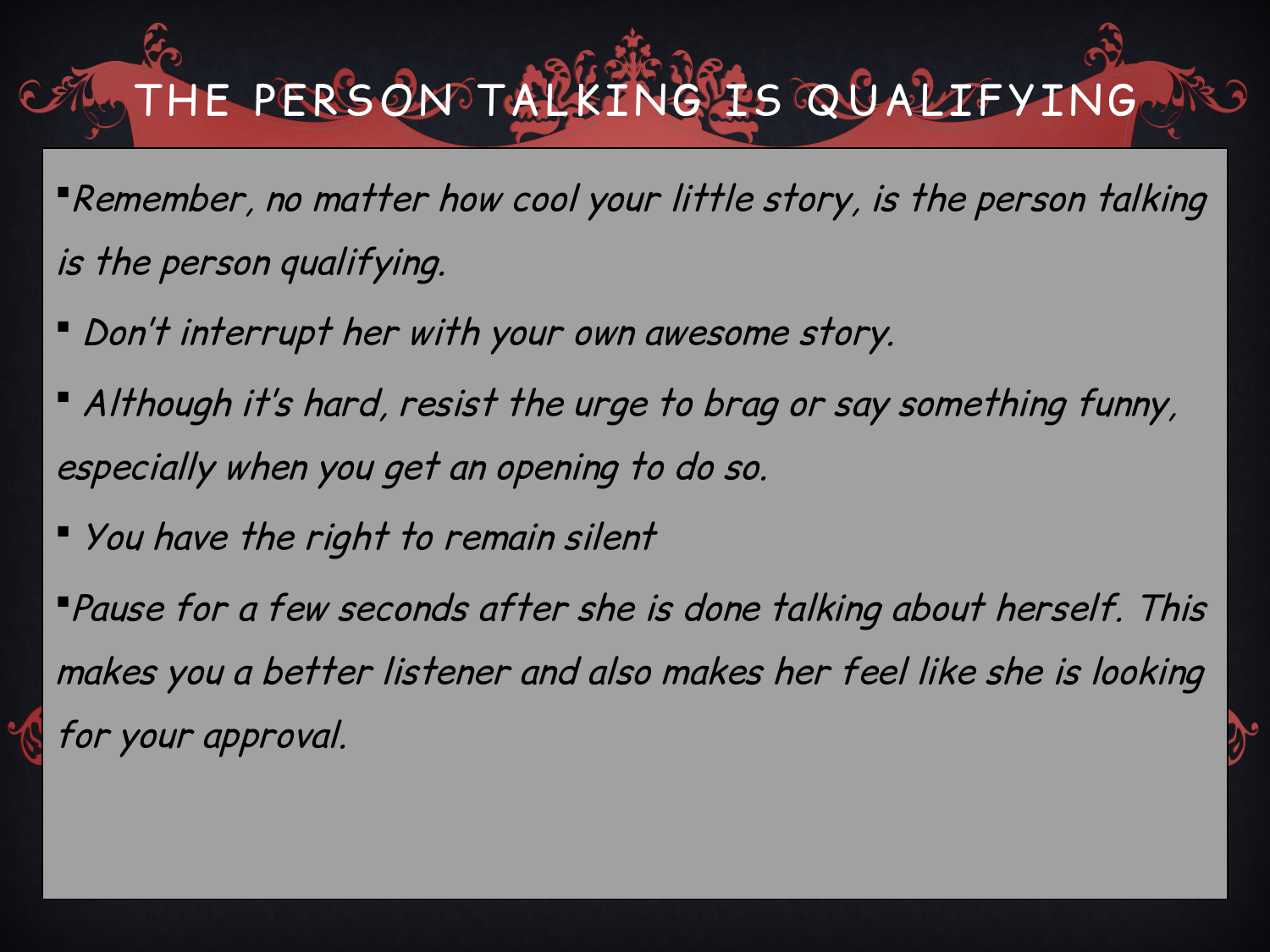

# The Person Talking is Qualifying
Remember, no matter how cool your little story, is the person talking is the person qualifying.
 Don’t interrupt her with your own awesome story.
 Although it’s hard, resist the urge to brag or say something funny, especially when you get an opening to do so.
 You have the right to remain silent
Pause for a few seconds after she is done talking about herself. This makes you a better listener and also makes her feel like she is looking for your approval.